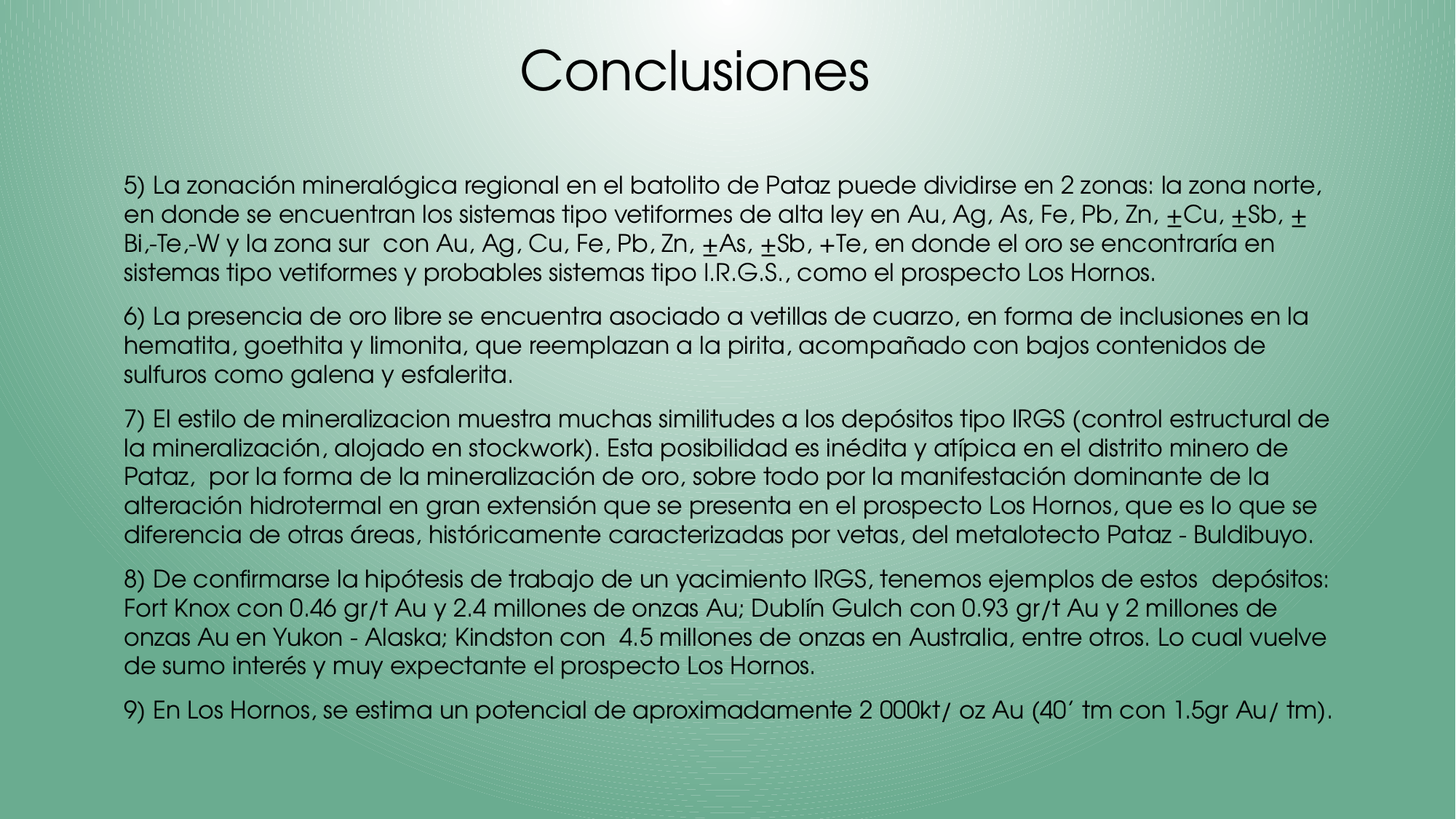

# Conclusiones
5) La zonación mineralógica regional en el batolito de Pataz puede dividirse en 2 zonas: la zona norte, en donde se encuentran los sistemas tipo vetiformes de alta ley en Au, Ag, As, Fe, Pb, Zn, ±Cu, ±Sb, ± Bi,-Te,-W y la zona sur  con Au, Ag, Cu, Fe, Pb, Zn, ±As, ±Sb, +Te, en donde el oro se encontraría en sistemas tipo vetiformes y probables sistemas tipo I.R.G.S., como el prospecto Los Hornos.
6) La presencia de oro libre se encuentra asociado a vetillas de cuarzo, en forma de inclusiones en la hematita, goethita y limonita, que reemplazan a la pirita, acompañado con bajos contenidos de sulfuros como galena y esfalerita.
7) El estilo de mineralizacion muestra muchas similitudes a los depósitos tipo IRGS (control estructural de la mineralización, alojado en stockwork). Esta posibilidad es inédita y atípica en el distrito minero de Pataz,  por la forma de la mineralización de oro, sobre todo por la manifestación dominante de la alteración hidrotermal en gran extensión que se presenta en el prospecto Los Hornos, que es lo que se diferencia de otras áreas, históricamente caracterizadas por vetas, del metalotecto Pataz - Buldibuyo.
8) De confirmarse la hipótesis de trabajo de un yacimiento IRGS, tenemos ejemplos de estos  depósitos: Fort Knox con 0.46 gr/t Au y 2.4 millones de onzas Au; Dublín Gulch con 0.93 gr/t Au y 2 millones de onzas Au en Yukon - Alaska; Kindston con  4.5 millones de onzas en Australia, entre otros. Lo cual vuelve de sumo interés y muy expectante el prospecto Los Hornos.
9) En Los Hornos, se estima un potencial de aproximadamente 2 000kt/ oz Au (40’ tm con 1.5gr Au/ tm).